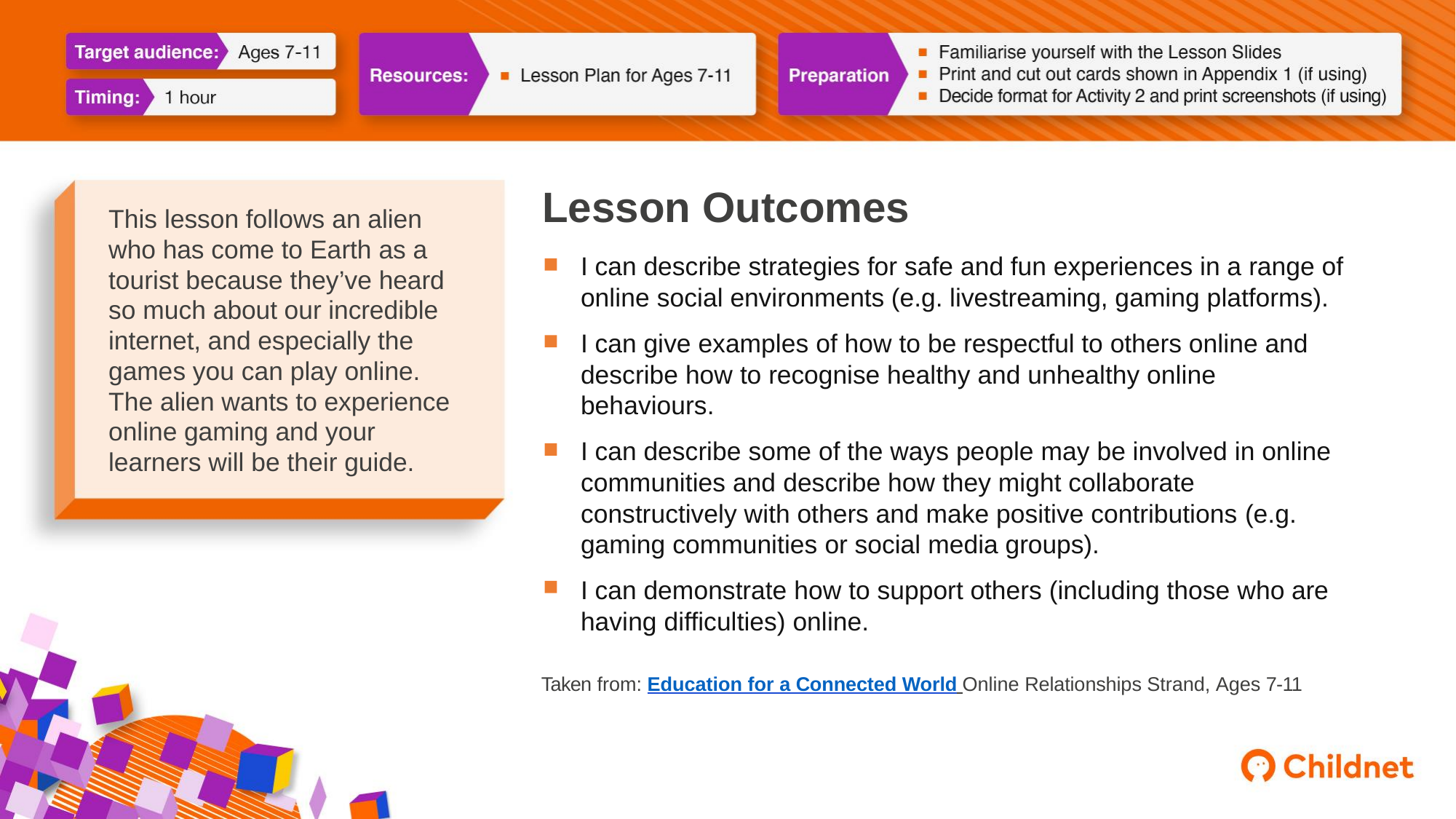

Lesson Outcomes
This lesson follows an alien  who has come to Earth as a  tourist because they’ve heard  so much about our incredible  internet, and especially the  games you can play online.
The alien wants to experience  online gaming and your  learners will be their guide.
I can describe strategies for safe and fun experiences in a range of online social environments (e.g. livestreaming, gaming platforms).
I can give examples of how to be respectful to others online and describe how to recognise healthy and unhealthy online behaviours.
I can describe some of the ways people may be involved in online communities and describe how they might collaborate  constructively with others and make positive contributions (e.g. gaming communities or social media groups).
I can demonstrate how to support others (including those who are having difficulties) online.

Taken from: Education for a Connected World Online Relationships Strand, Ages 7-11